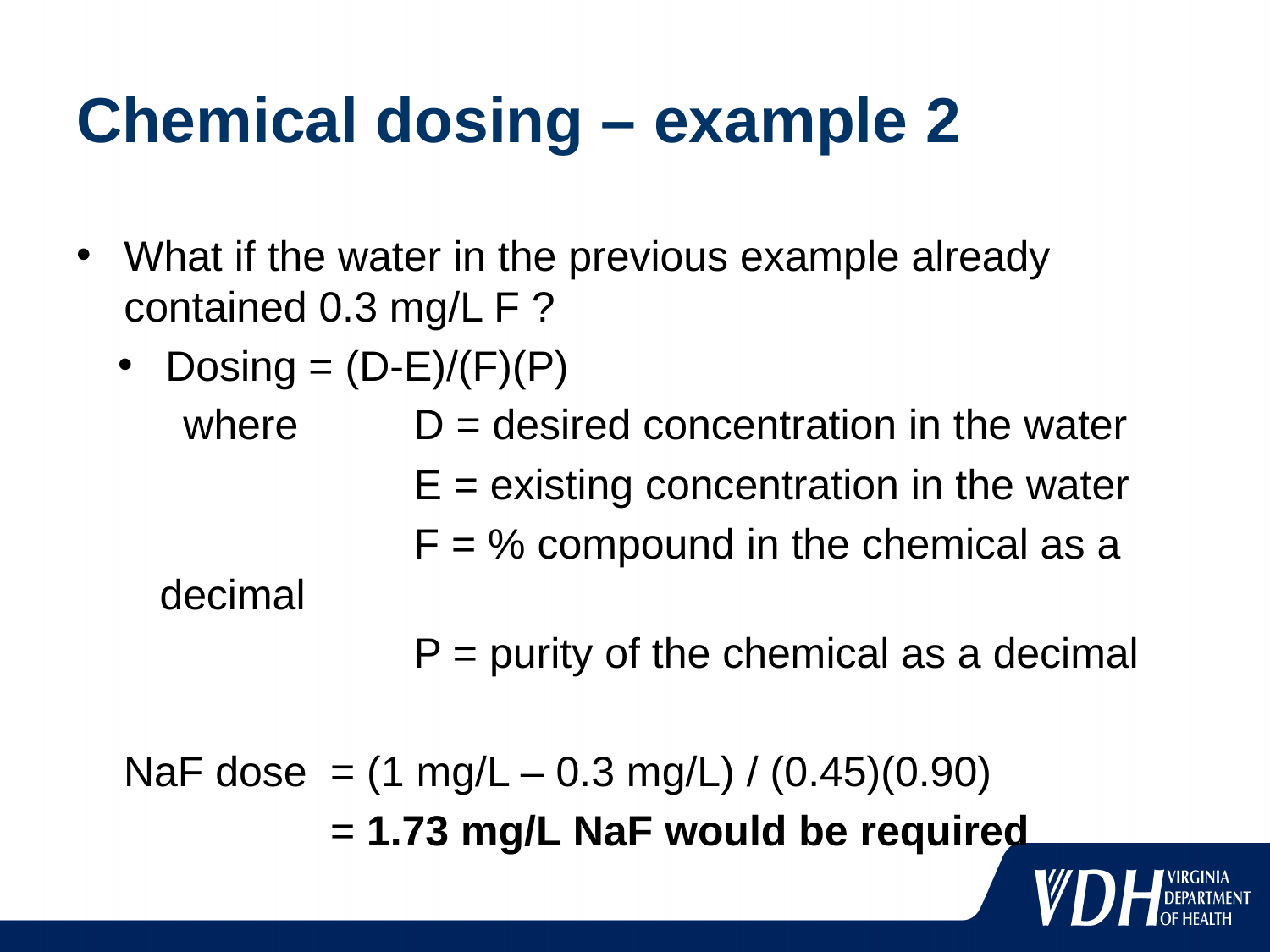

# Chemical dosing – example 2
What if the water in the previous example already contained 0.3 mg/L F ?
Dosing = (D-E)/(F)(P)
  where	D = desired concentration in the water
		E = existing concentration in the water
		F = % compound in the chemical as a decimal
		P = purity of the chemical as a decimal

    NaF dose 	= (1 mg/L – 0.3 mg/L) / (0.45)(0.90)
		= 1.73 mg/L NaF would be required